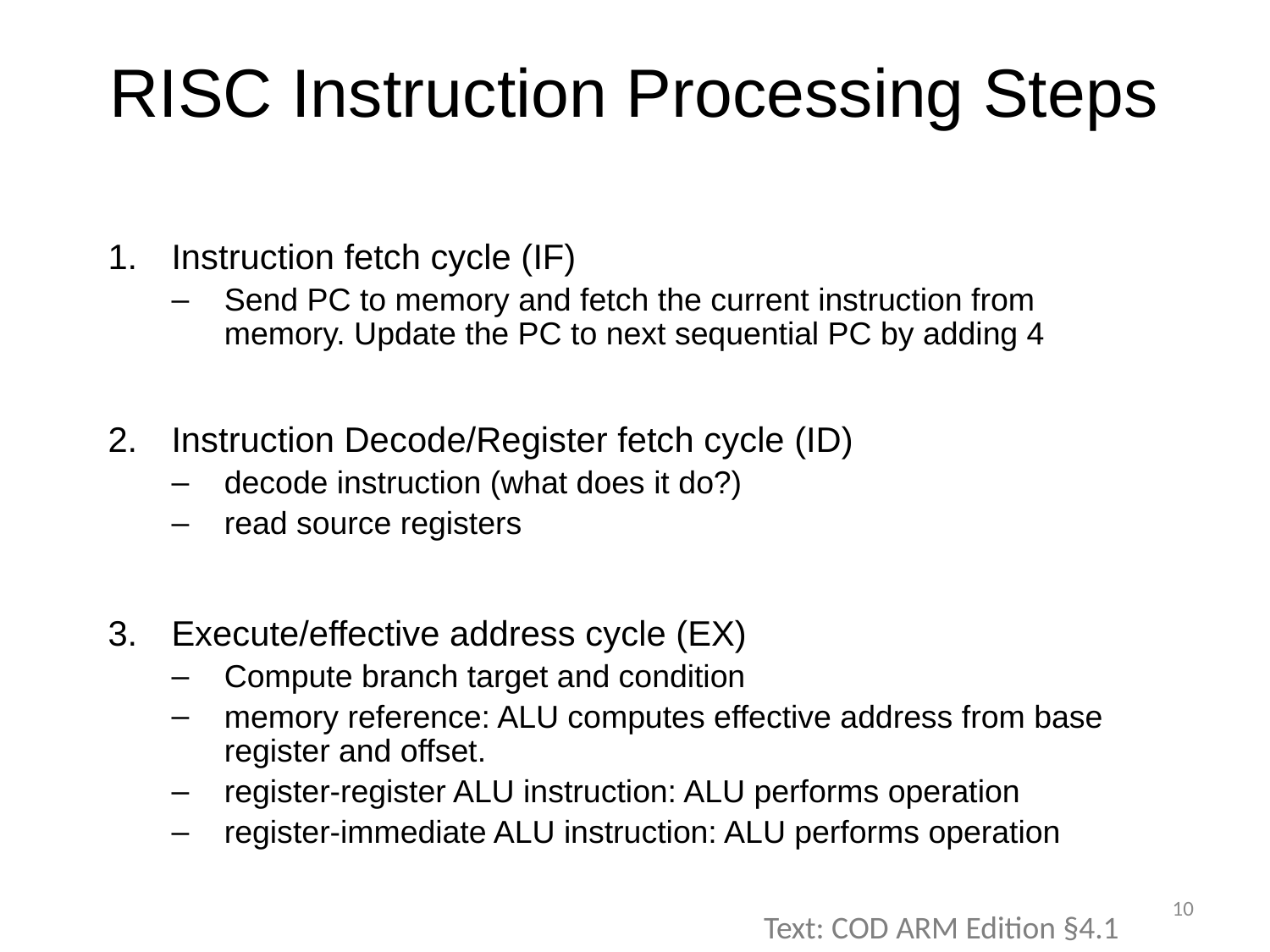

# RISC Instruction Processing Steps
Instruction fetch cycle (IF)
Send PC to memory and fetch the current instruction from memory. Update the PC to next sequential PC by adding 4

Instruction Decode/Register fetch cycle (ID)
decode instruction (what does it do?)
read source registers

Execute/effective address cycle (EX)
Compute branch target and condition
memory reference: ALU computes effective address from base register and offset.
register-register ALU instruction: ALU performs operation
register-immediate ALU instruction: ALU performs operation
10
Text: COD ARM Edition §4.1